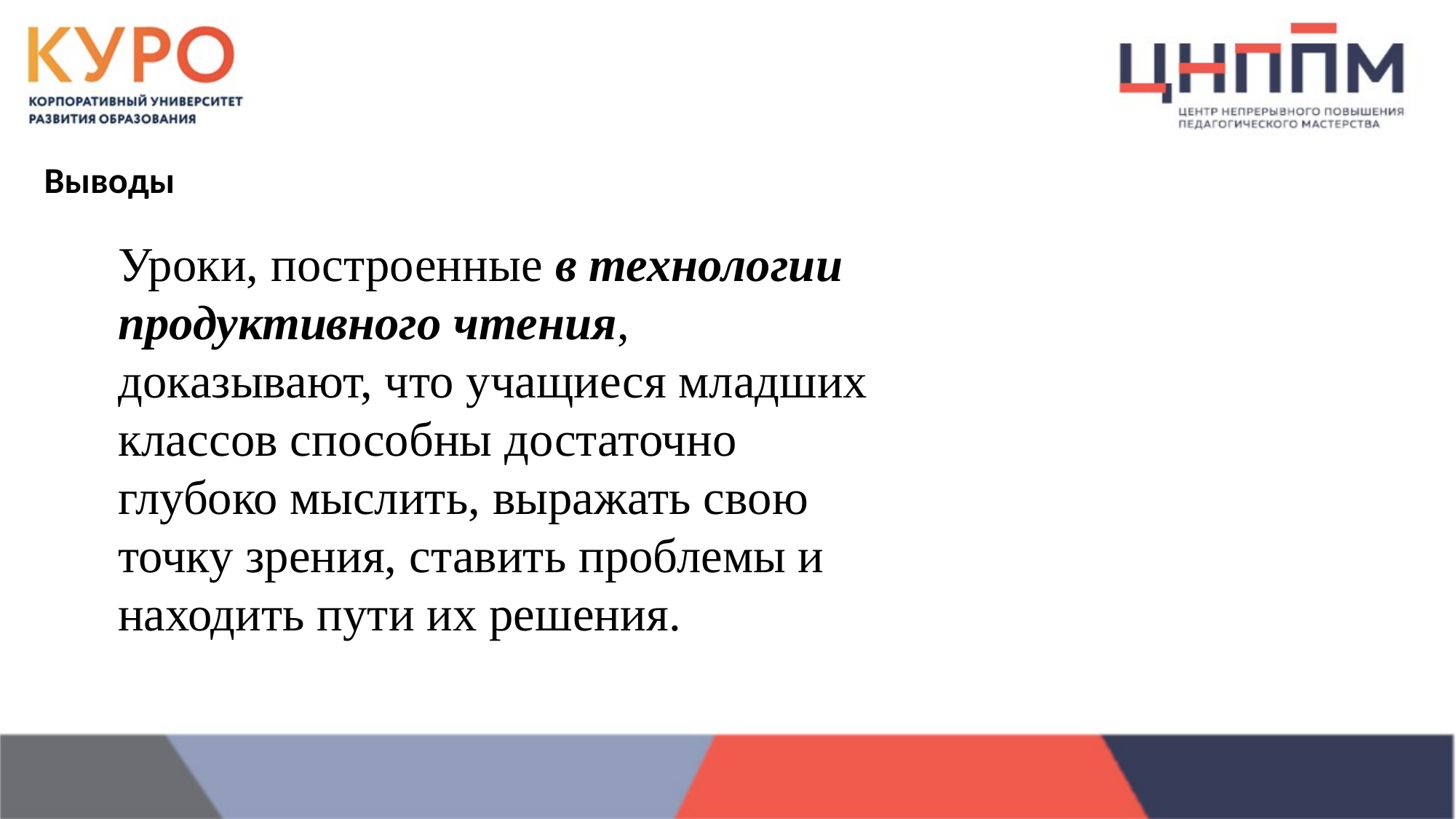

Выводы
Уроки, построенные в технологии продуктивного чтения, доказывают, что учащиеся младших классов способны достаточно глубоко мыслить, выражать свою точку зрения, ставить проблемы и находить пути их решения.